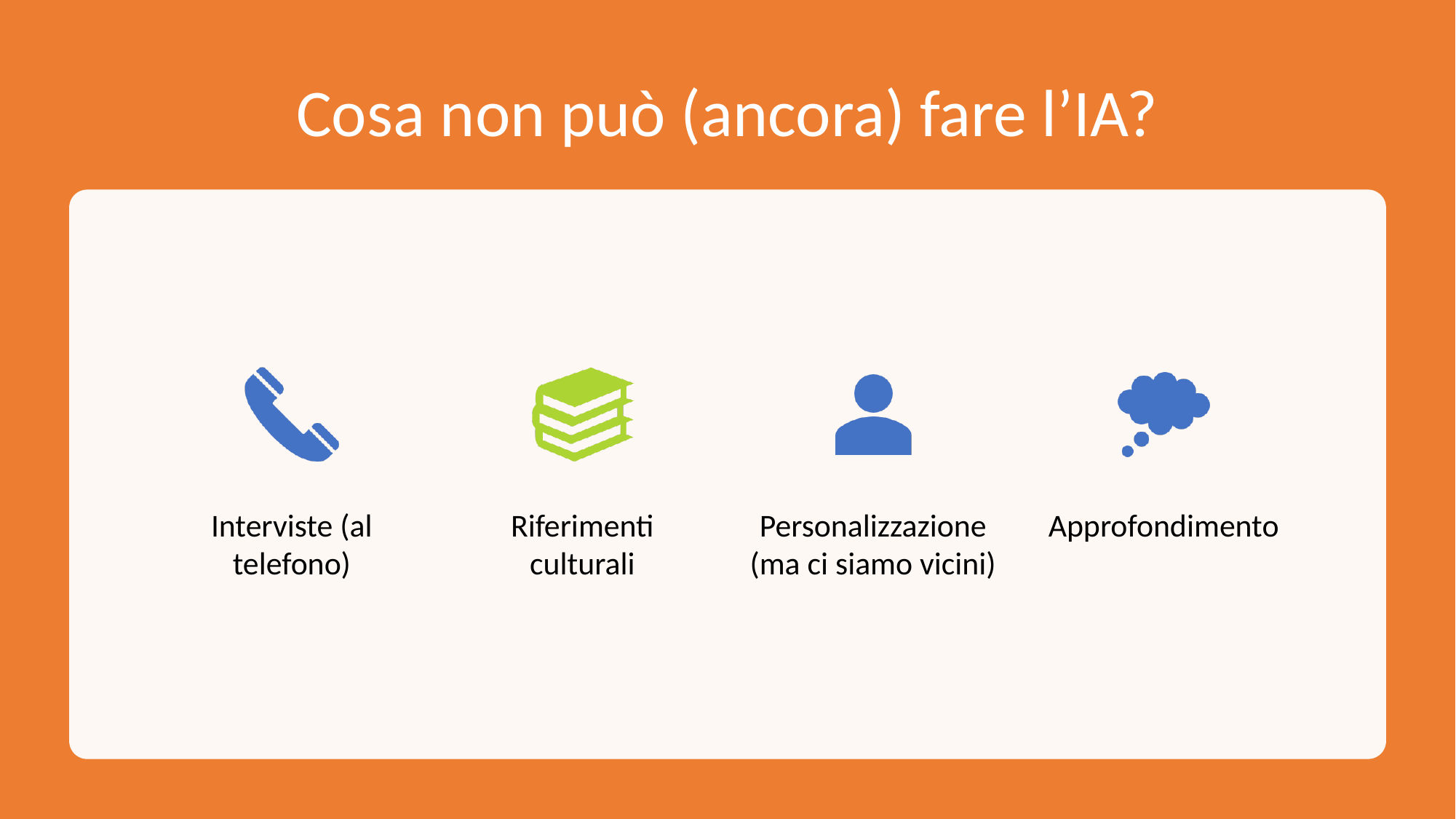

# Cosa non può (ancora) fare l’IA?

Interviste (al telefono)
Riferimenti culturali
Personalizzazione (ma ci siamo vicini)
Approfondimento